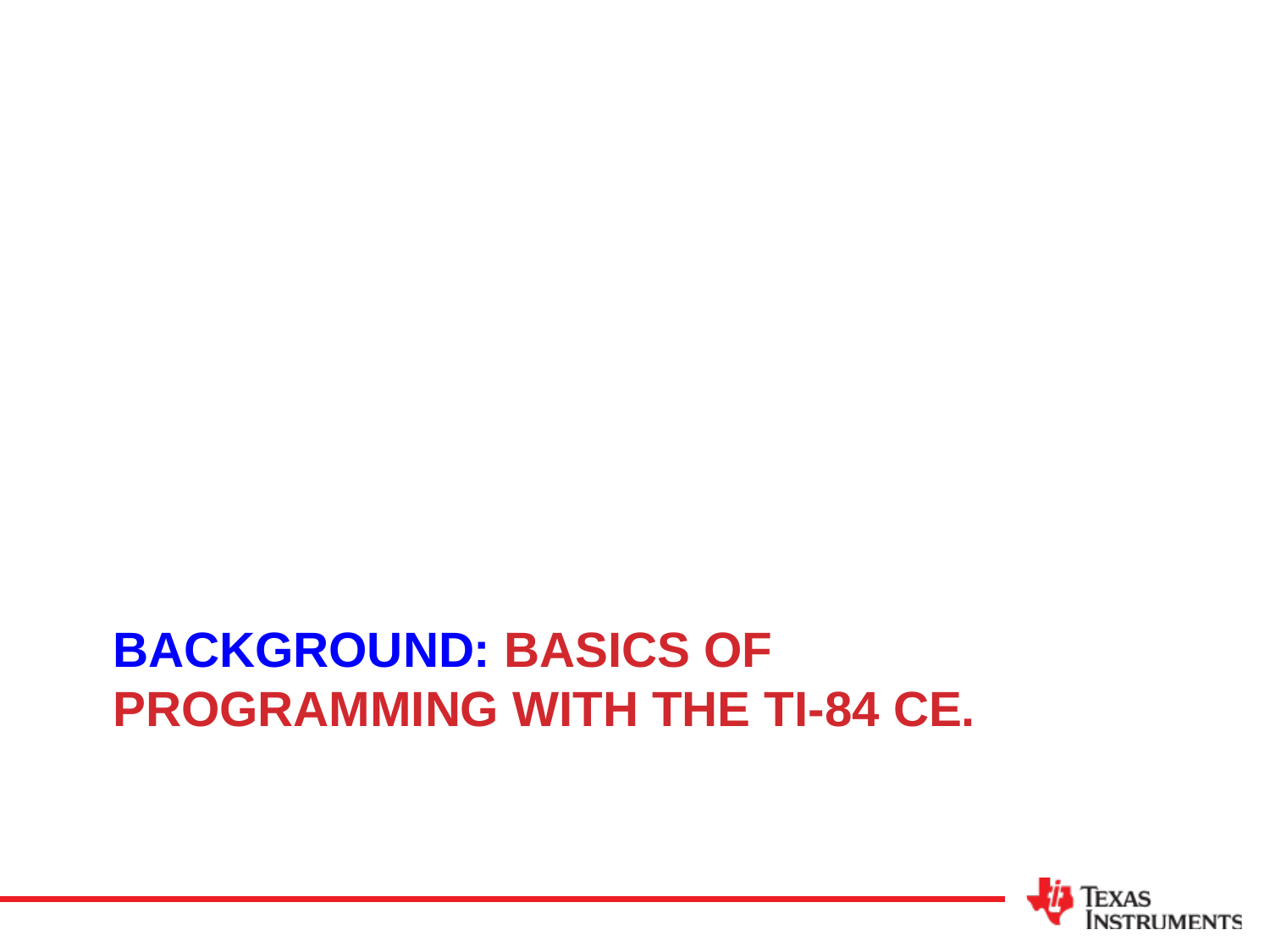

# Background: Basics of programming with the TI-84 CE.